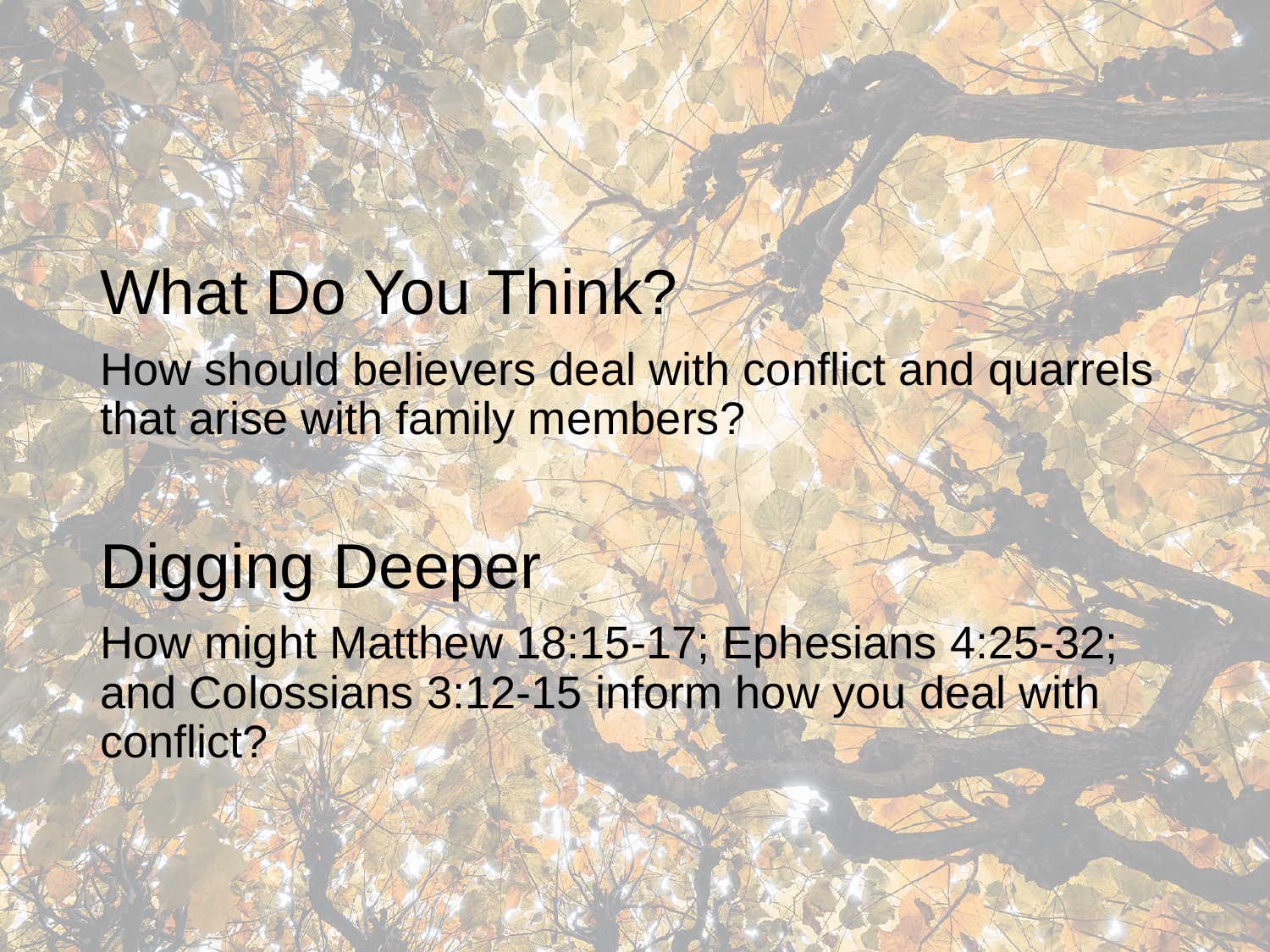

What Do You Think?
How should believers deal with conflict and quarrels that arise with family members?

Digging Deeper
How might Matthew 18:15-17; Ephesians 4:25-32; and Colossians 3:12-15 inform how you deal with conflict?